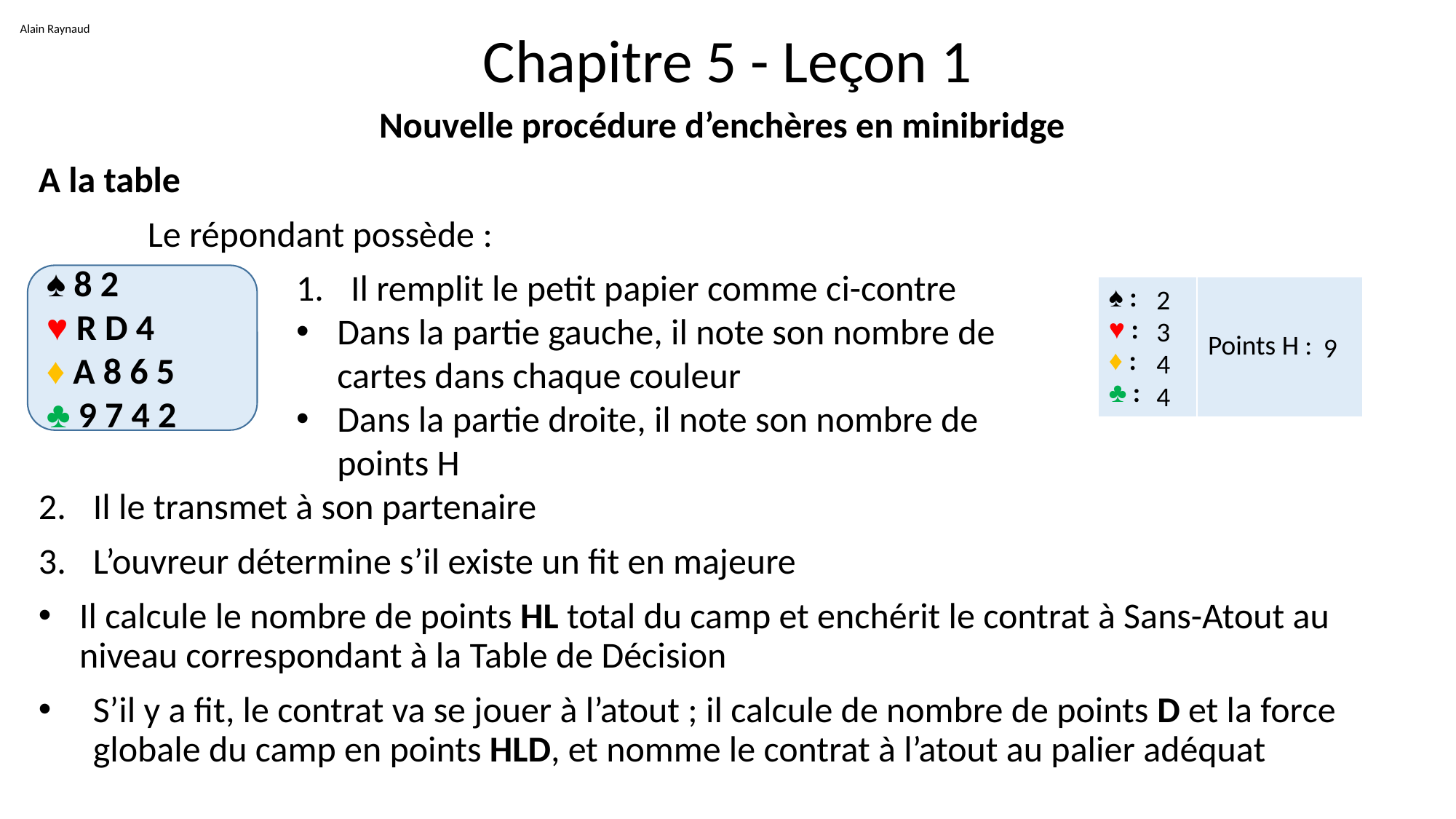

Alain Raynaud
# Chapitre 5 - Leçon 1
Nouvelle procédure d’enchères en minibridge
A la table
	Le répondant possède :

Il le transmet à son partenaire
L’ouvreur détermine s’il existe un fit en majeure
Il calcule le nombre de points HL total du camp et enchérit le contrat à Sans-Atout au niveau correspondant à la Table de Décision
S’il y a fit, le contrat va se jouer à l’atout ; il calcule de nombre de points D et la force globale du camp en points HLD, et nomme le contrat à l’atout au palier adéquat
Il remplit le petit papier comme ci-contre
Dans la partie gauche, il note son nombre de cartes dans chaque couleur
Dans la partie droite, il note son nombre de points H
♠ 8 2
♥ R D 4
♦ A 8 6 5
♣ 9 7 4 2
2
| ♠ : ♥ : ♦ : ♣ : | Points H : |
| --- | --- |
3
9
4
4